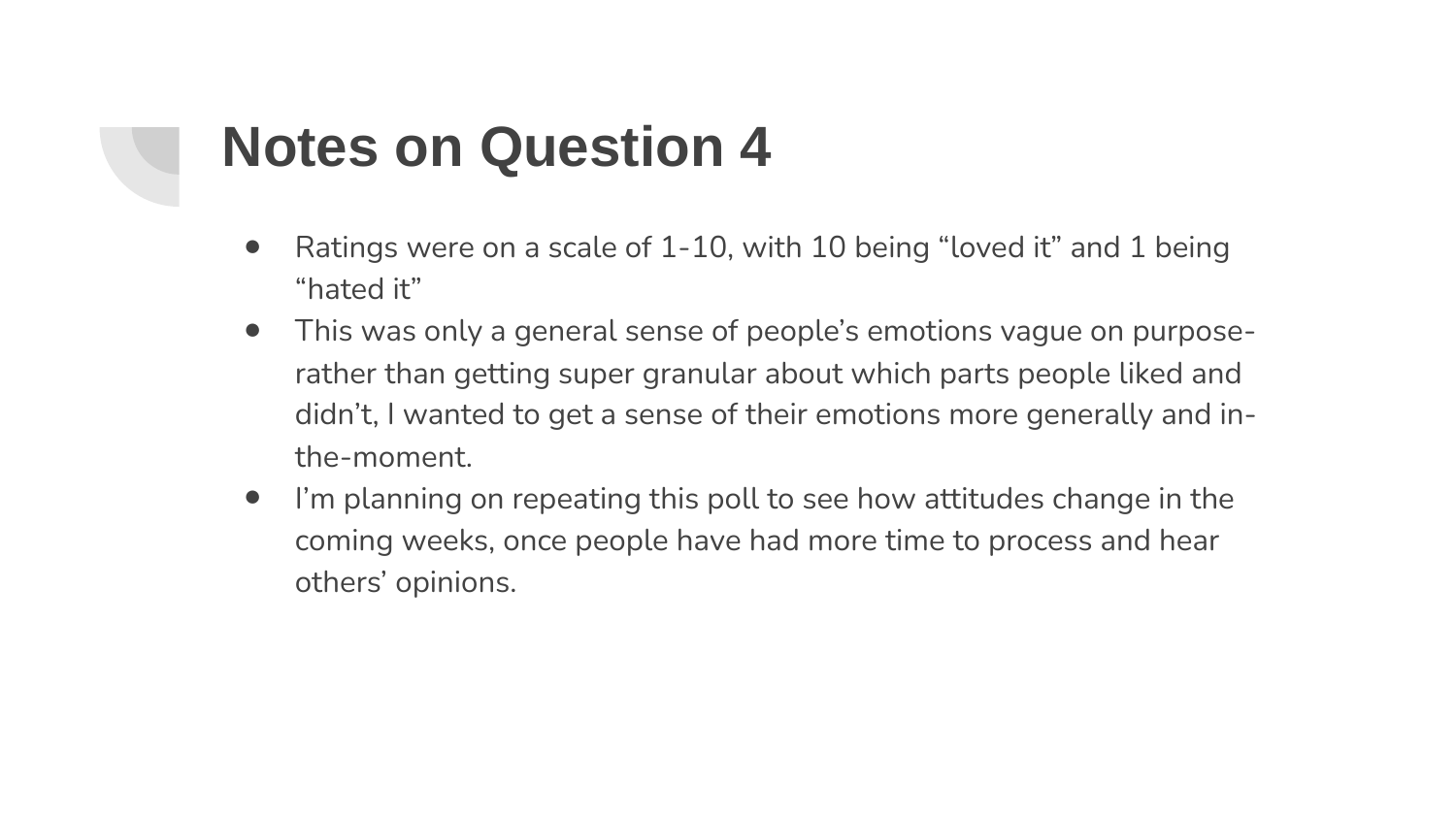

# Notes on Question 4
Ratings were on a scale of 1-10, with 10 being “loved it” and 1 being “hated it”
This was only a general sense of people’s emotions vague on purpose- rather than getting super granular about which parts people liked and didn’t, I wanted to get a sense of their emotions more generally and in-the-moment.
I’m planning on repeating this poll to see how attitudes change in the coming weeks, once people have had more time to process and hear others’ opinions.